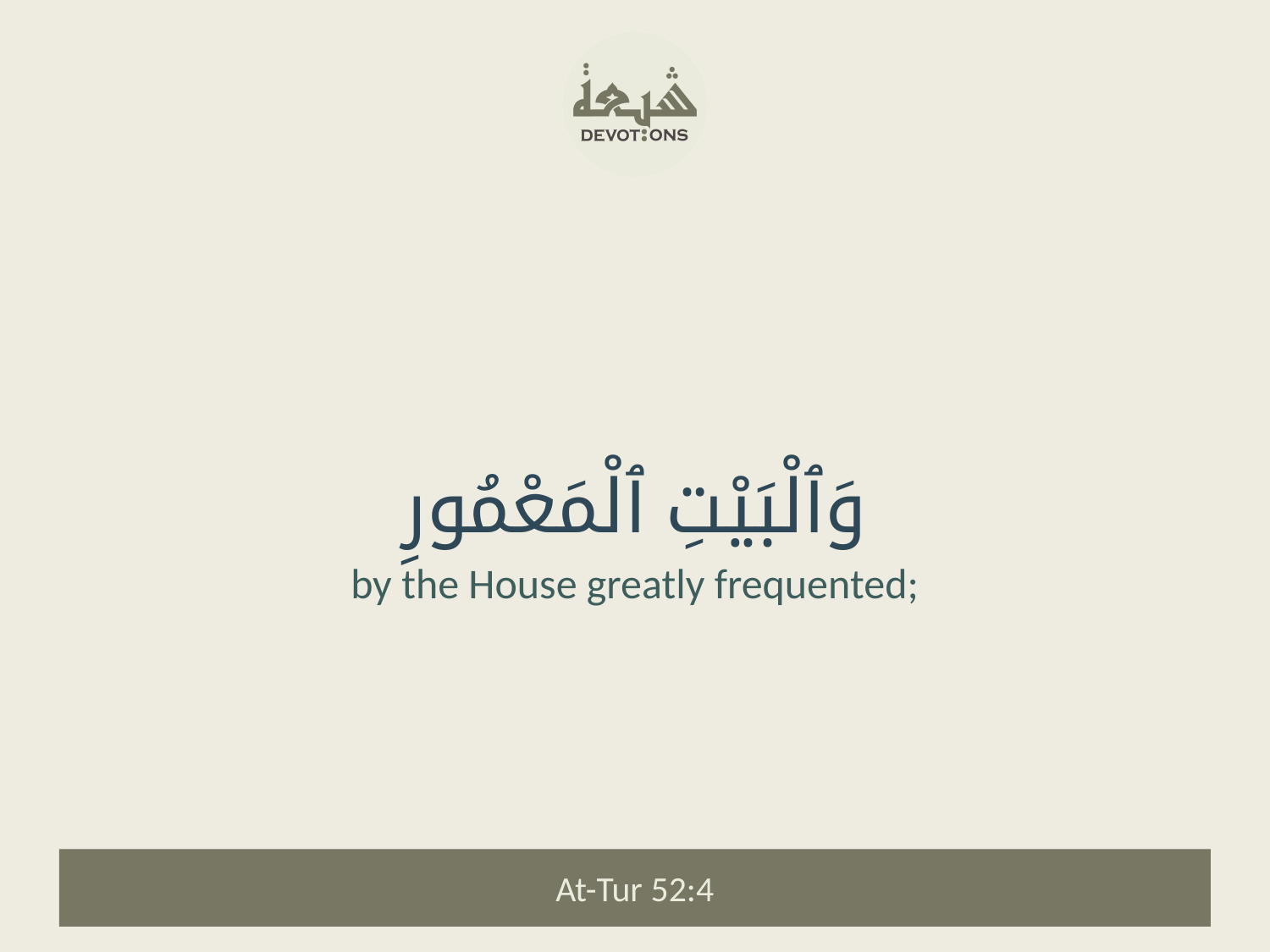

وَٱلْبَيْتِ ٱلْمَعْمُورِ
by the House greatly frequented;
At-Tur 52:4